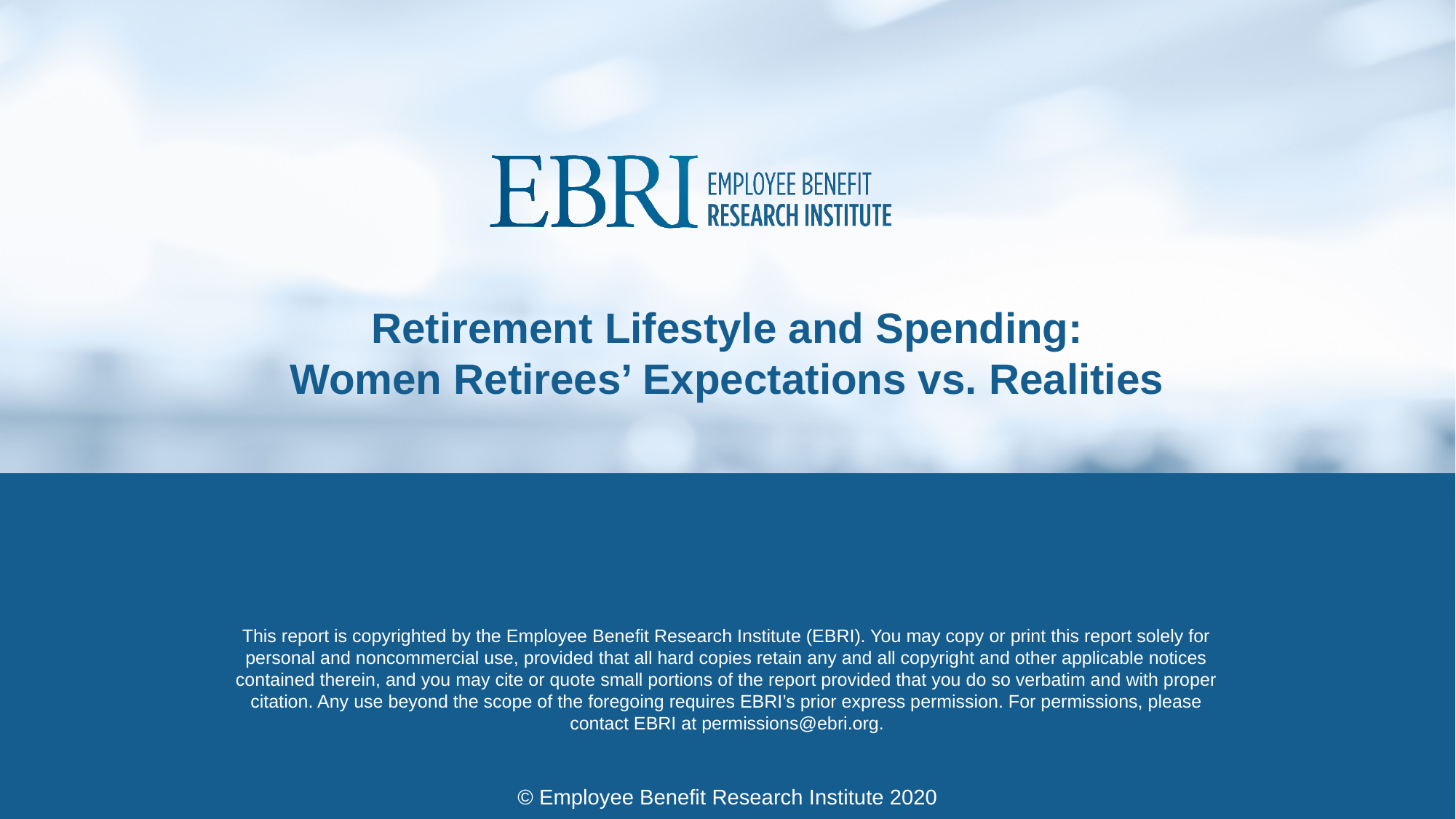

# Retirement Lifestyle and Spending: Women Retirees’ Expectations vs. Realities
This report is copyrighted by the Employee Benefit Research Institute (EBRI). You may copy or print this report solely for personal and noncommercial use, provided that all hard copies retain any and all copyright and other applicable notices contained therein, and you may cite or quote small portions of the report provided that you do so verbatim and with proper citation. Any use beyond the scope of the foregoing requires EBRI’s prior express permission. For permissions, please contact EBRI at permissions@ebri.org.
© Employee Benefit Research Institute 2020